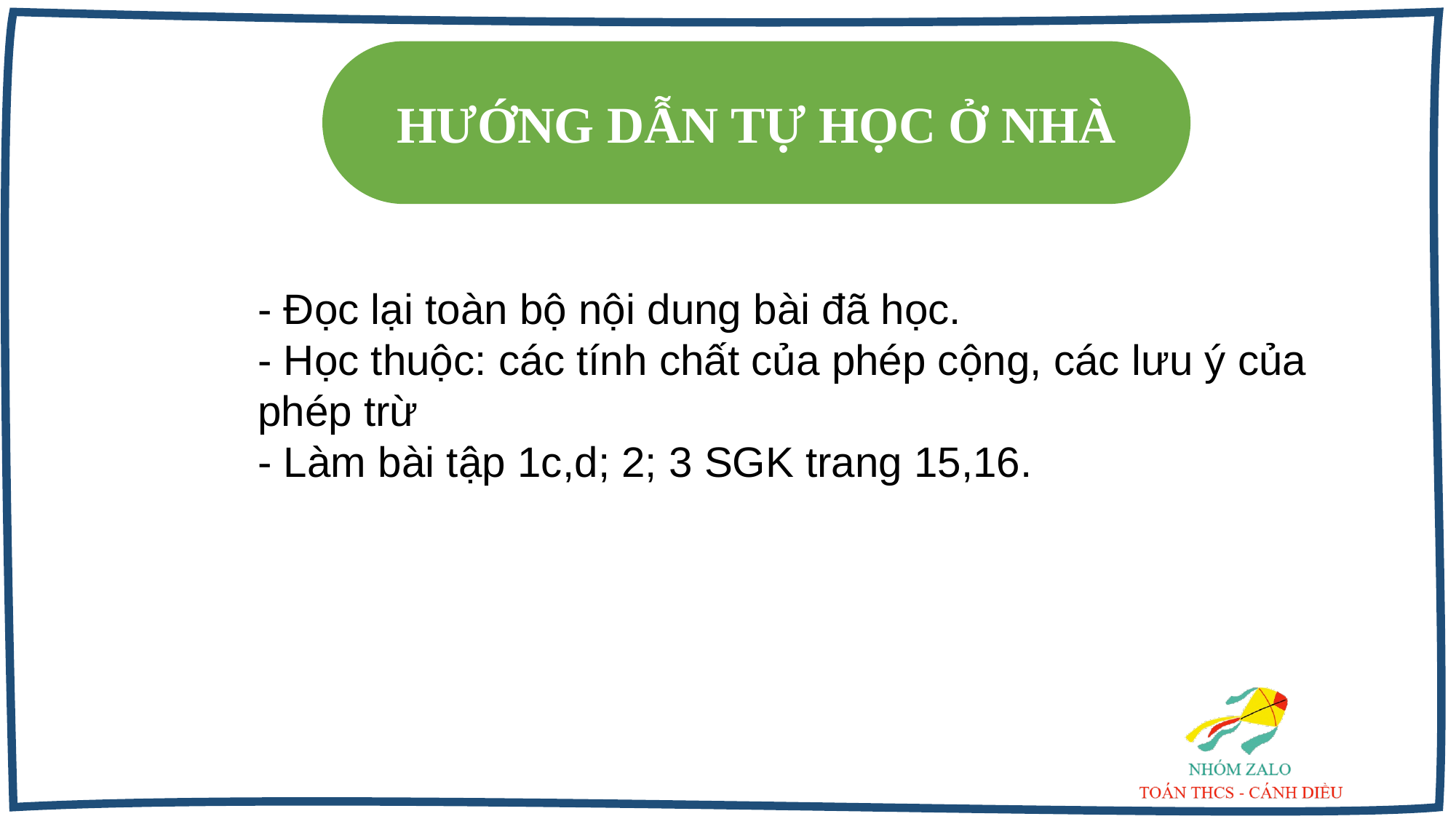

HƯỚNG DẪN TỰ HỌC Ở NHÀ
- Đọc lại toàn bộ nội dung bài đã học.
- Học thuộc: các tính chất của phép cộng, các lưu ý của phép trừ
- Làm bài tập 1c,d; 2; 3 SGK trang 15,16.